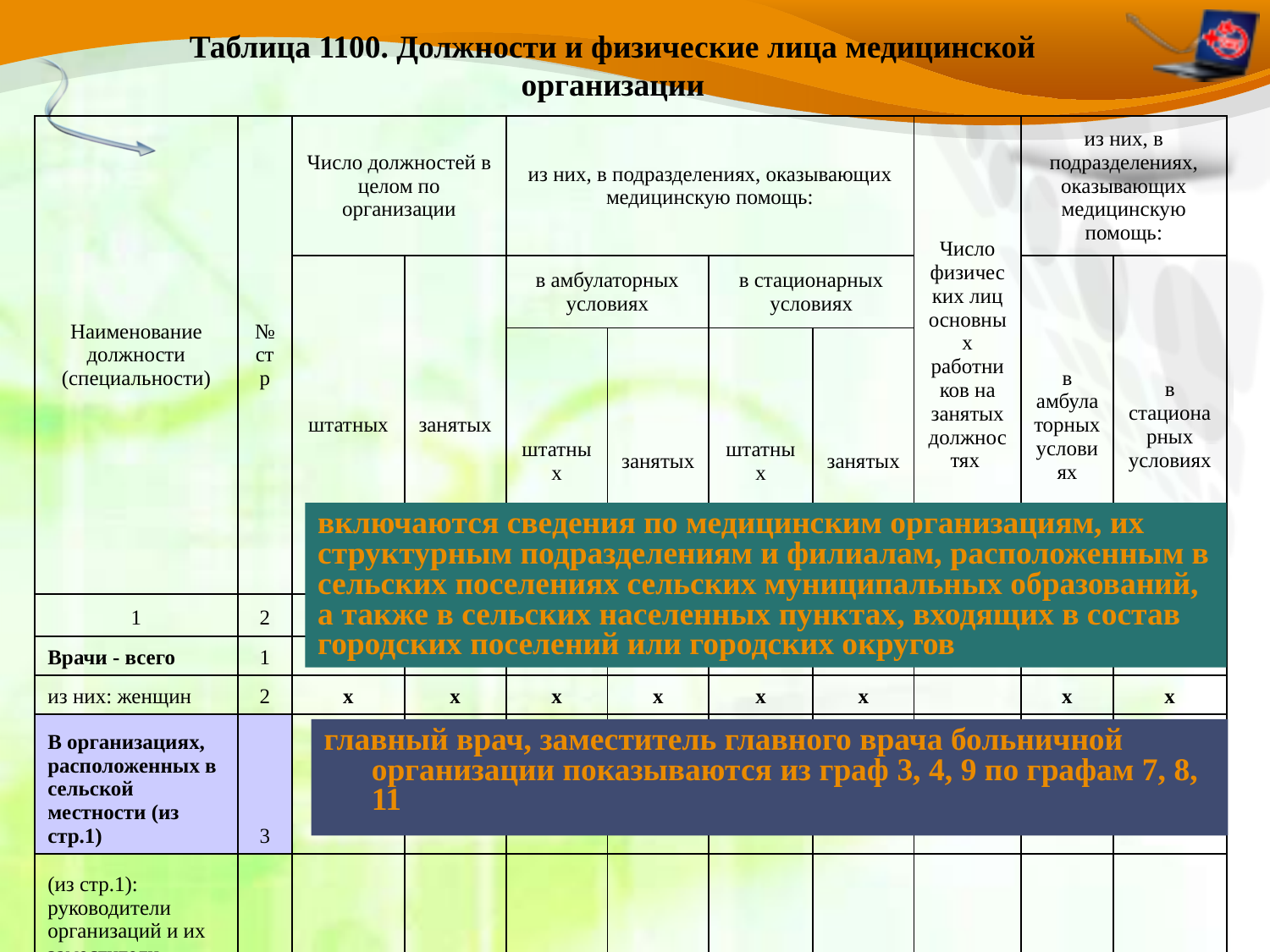

Таблица 1100. Должности и физические лица медицинской организации
| Наименование должности (специальности) | № стр | Число должностей в целом по организации |  | из них, в подразделениях, оказывающих медицинскую помощь: |  |  |  | Число физических лиц основных работников на занятых должностях | из них, в подразделениях, оказывающих медицинскую помощь: |  |
| --- | --- | --- | --- | --- | --- | --- | --- | --- | --- | --- |
|  |  | штатных | занятых | в амбулаторных условиях |  | в стационарных условиях |  |  | в амбулаторных условиях | в стационарных условиях |
|  |  |  |  | штатных | занятых | штатных | занятых |  |  |  |
| 1 | 2 | 3 | 4 | 5 | 6 | 7 | 8 | 9 | 10 | 11 |
| Врачи - всего | 1 |  |  |  |  |  |  |  |  |  |
| из них: женщин | 2 | х | х | х | х | х | х |  | х | х |
| В организациях, расположенных в сельской местности (из стр.1) | 3 |  |  |  |  |  |  |  |  |  |
| (из стр.1): руководители организаций и их заместители (организаторы здравоохранения) | 4 |  |  |  |  |  |  |  |  |  |
включаются сведения по медицинским организациям, их структурным подразделениям и филиалам, расположенным в сельских поселениях сельских муниципальных образований, а также в сельских населенных пунктах, входящих в состав городских поселений или городских округов
главный врач, заместитель главного врача больничной организации показываются из граф 3, 4, 9 по графам 7, 8, 11